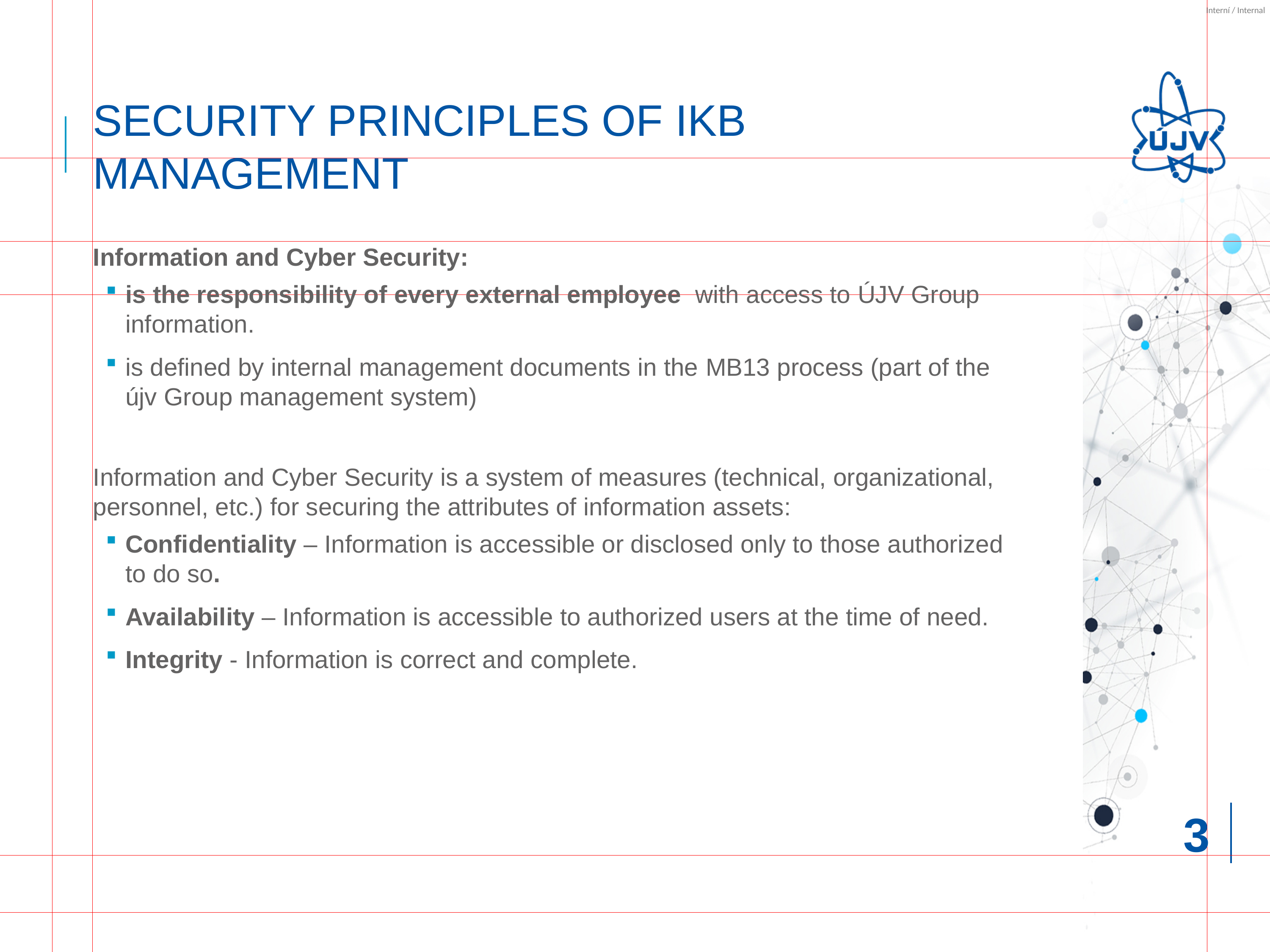

# Security Principles of IKB Management
Information and Cyber Security:
is the responsibility of every external employee  with access to ÚJV Group information.
is defined by internal management documents in the MB13 process (part of the újv Group management system)

Information and Cyber Security is a system of measures (technical, organizational, personnel, etc.) for securing the attributes of information assets:
Confidentiality – Information is accessible or disclosed only to those authorized to do so.
Availability – Information is accessible to authorized users at the time of need.
Integrity - Information is correct and complete.

3